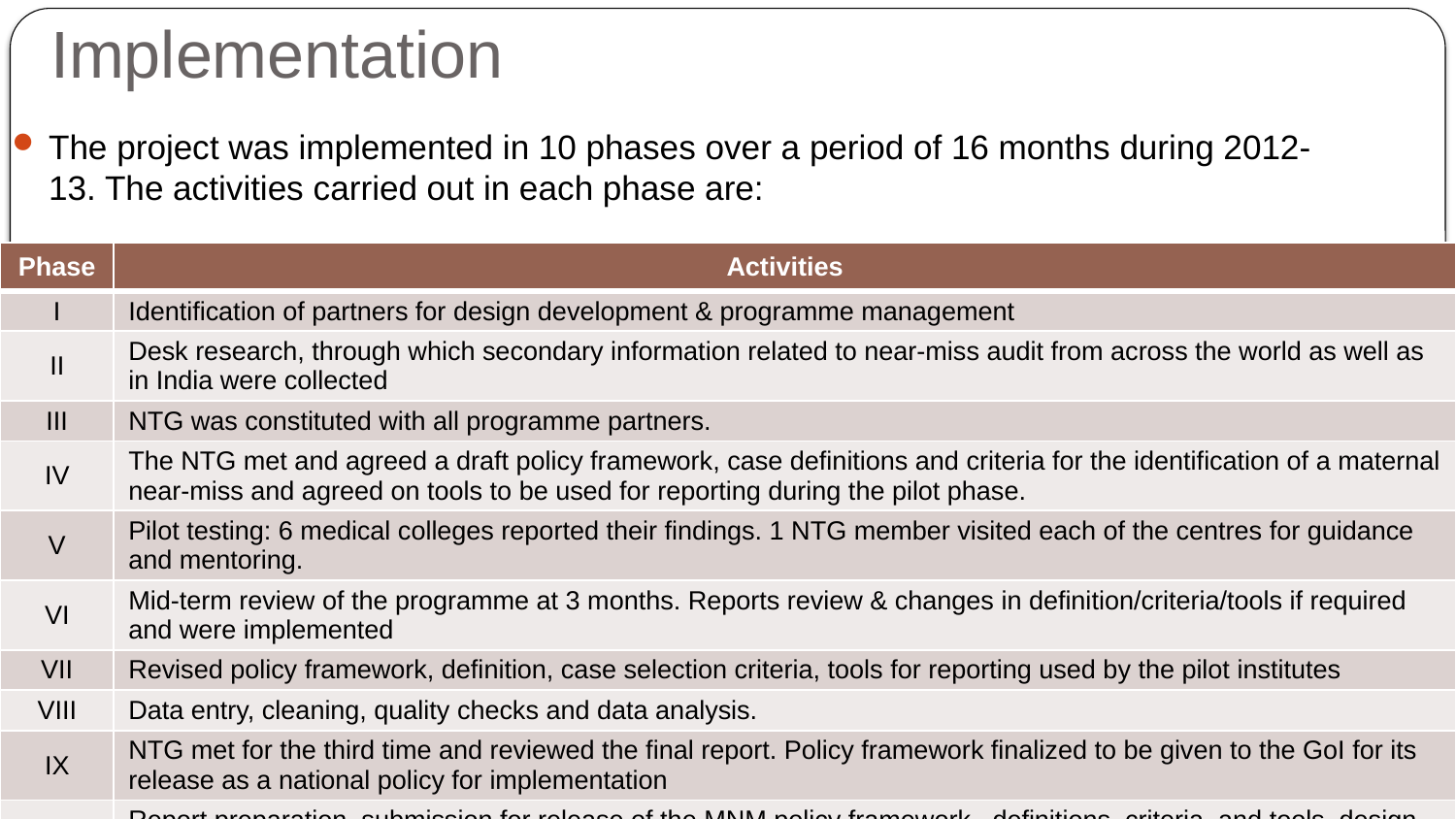

# Implementation
The project was implemented in 10 phases over a period of 16 months during 2012-13. The activities carried out in each phase are:

| Phase | Activities |
| --- | --- |
| I | Identification of partners for design development & programme management |
| II | Desk research, through which secondary information related to near-miss audit from across the world as well as in India were collected |
| III | NTG was constituted with all programme partners. |
| IV | The NTG met and agreed a draft policy framework, case definitions and criteria for the identification of a maternal near-miss and agreed on tools to be used for reporting during the pilot phase. |
| V | Pilot testing: 6 medical colleges reported their findings. 1 NTG member visited each of the centres for guidance and mentoring. |
| VI | Mid-term review of the programme at 3 months. Reports review & changes in definition/criteria/tools if required and were implemented |
| VII | Revised policy framework, definition, case selection criteria, tools for reporting used by the pilot institutes |
| VIII | Data entry, cleaning, quality checks and data analysis. |
| IX | NTG met for the third time and reviewed the final report. Policy framework finalized to be given to the GoI for its release as a national policy for implementation |
| X | Report preparation, submission for release of the MNM policy framework, definitions, criteria, and tools, design and development of MNM software. |